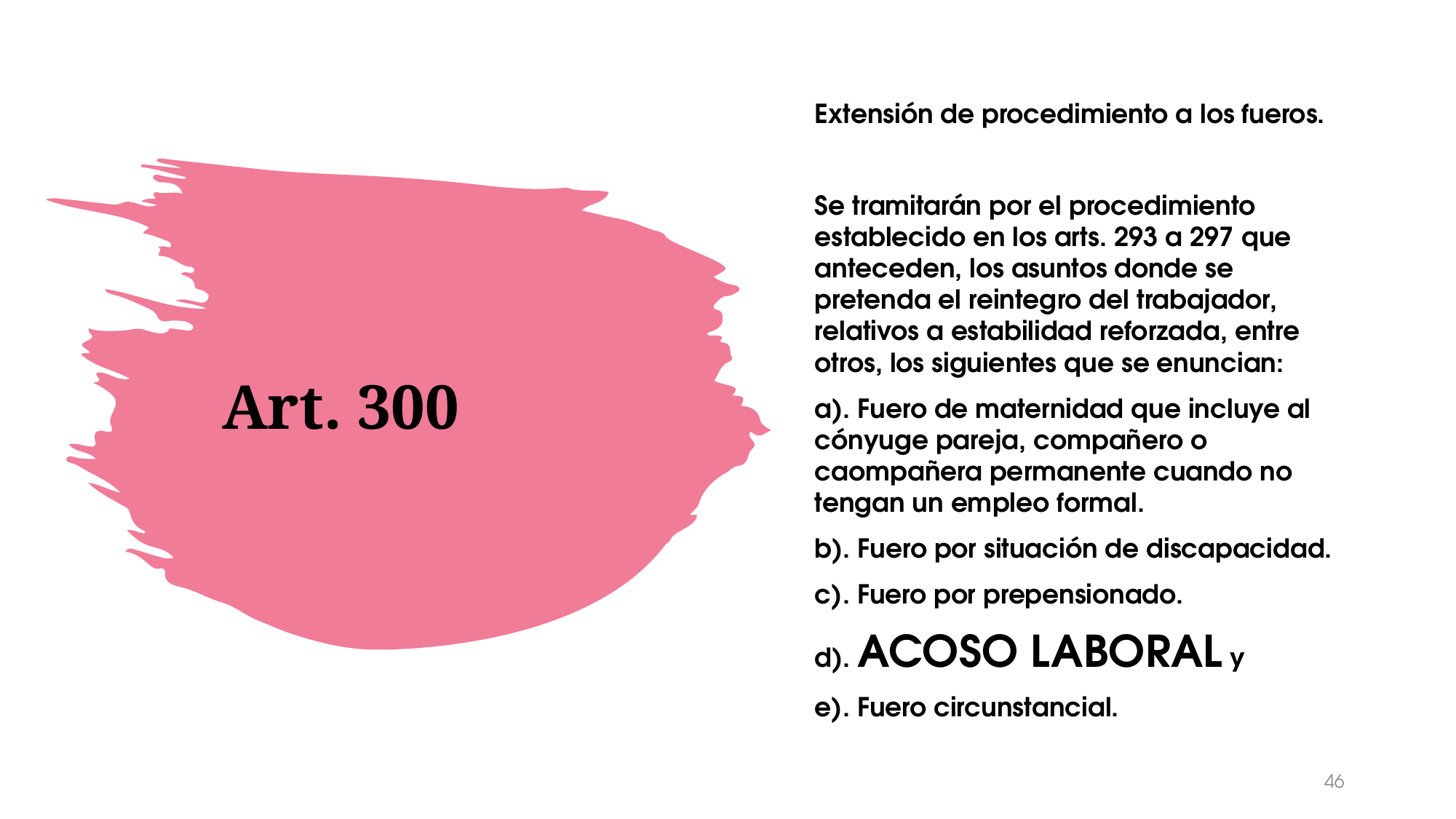

Extensión de procedimiento a los fueros.

Se tramitarán por el procedimiento establecido en los arts. 293 a 297 que anteceden, los asuntos donde se pretenda el reintegro del trabajador, relativos a estabilidad reforzada, entre otros, los siguientes que se enuncian:
a). Fuero de maternidad que incluye al cónyuge pareja, compañero o caompañera permanente cuando no tengan un empleo formal.
b). Fuero por situación de discapacidad.
c). Fuero por prepensionado.
d). ACOSO LABORAL y
e). Fuero circunstancial.
# Art. 300
46